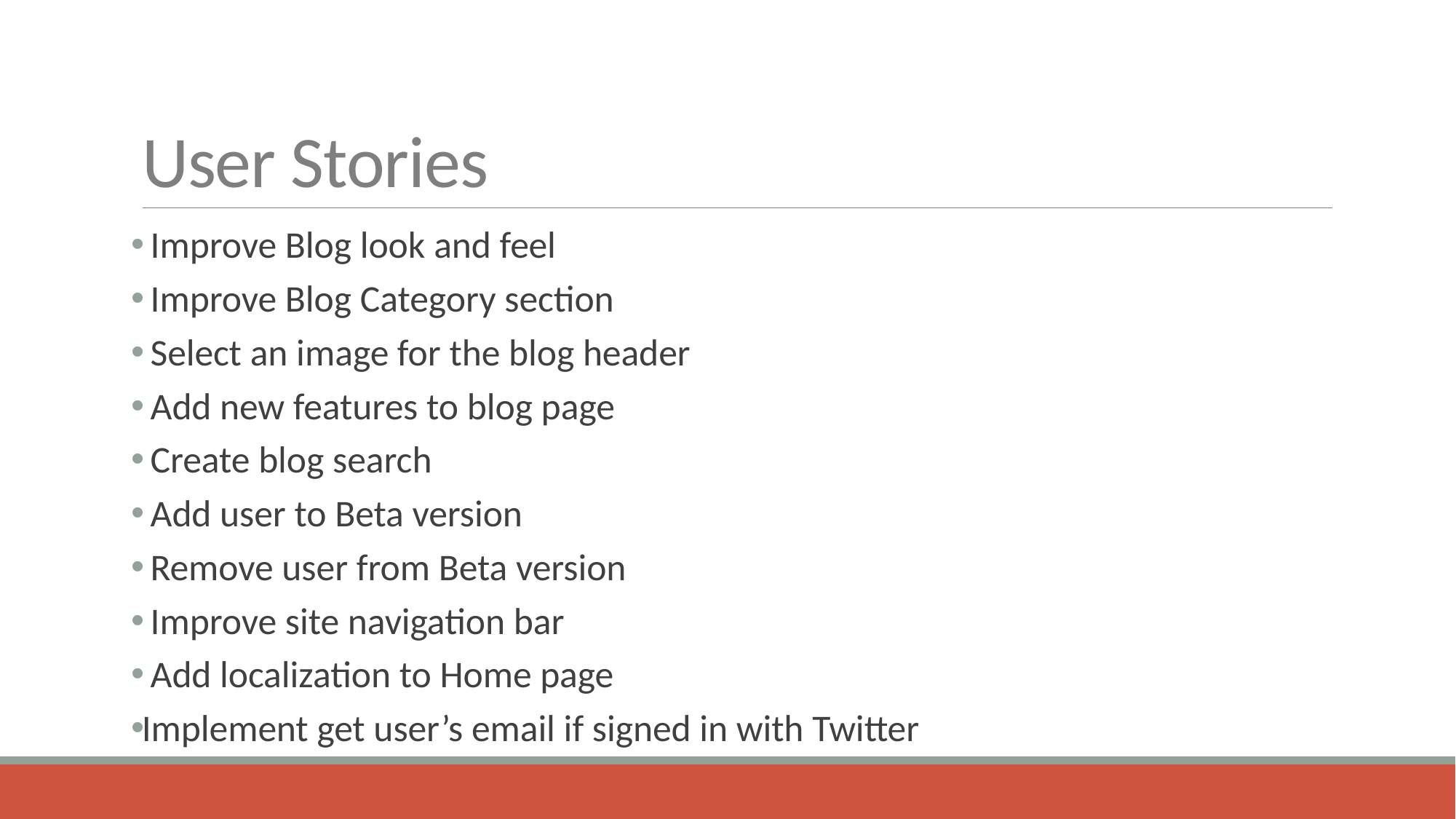

# User Stories
 Improve Blog look and feel
 Improve Blog Category section
 Select an image for the blog header
 Add new features to blog page
 Create blog search
 Add user to Beta version
 Remove user from Beta version
 Improve site navigation bar
 Add localization to Home page
Implement get user’s email if signed in with Twitter